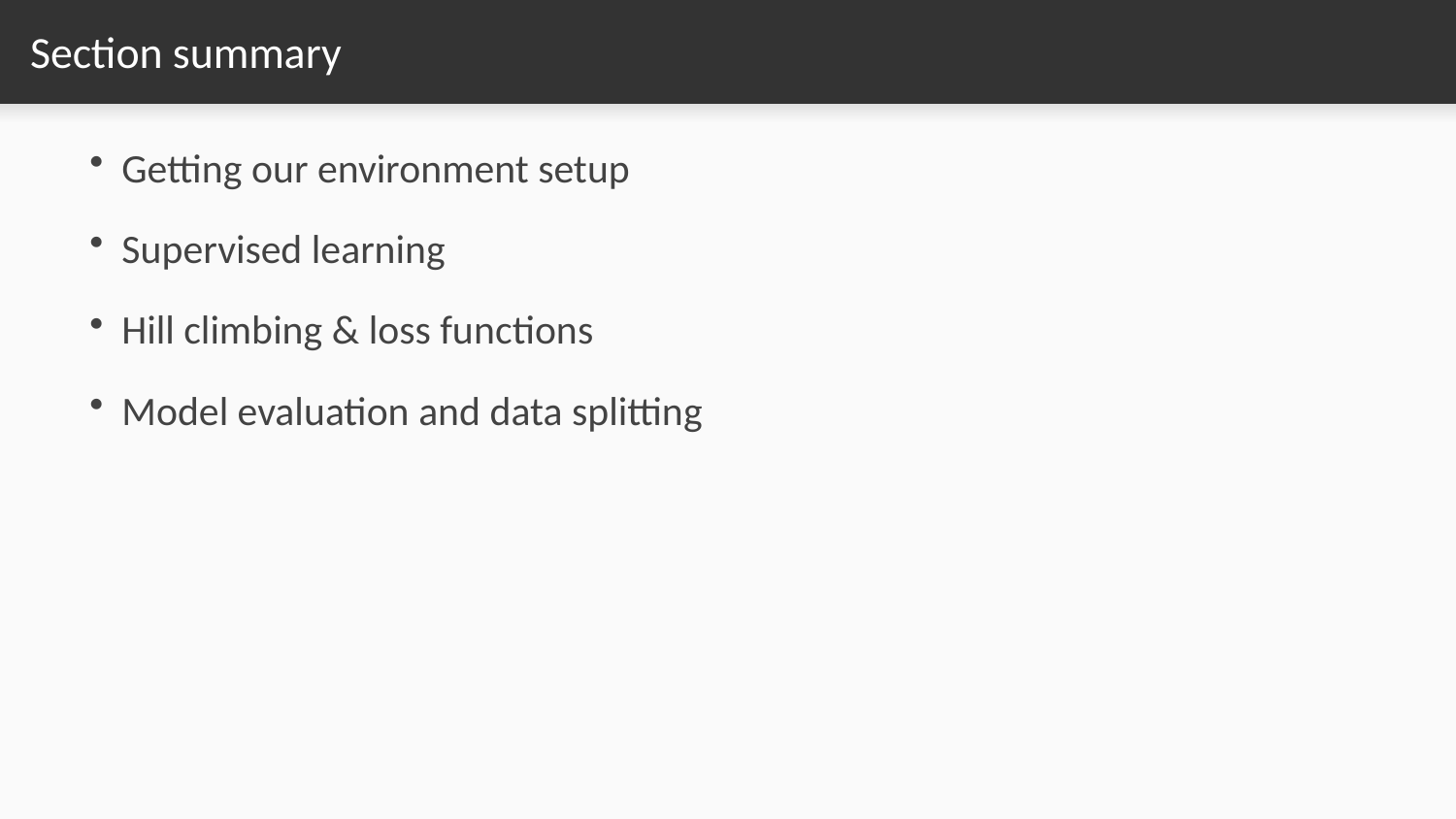

# Section summary
Getting our environment setup
Supervised learning
Hill climbing & loss functions
Model evaluation and data splitting